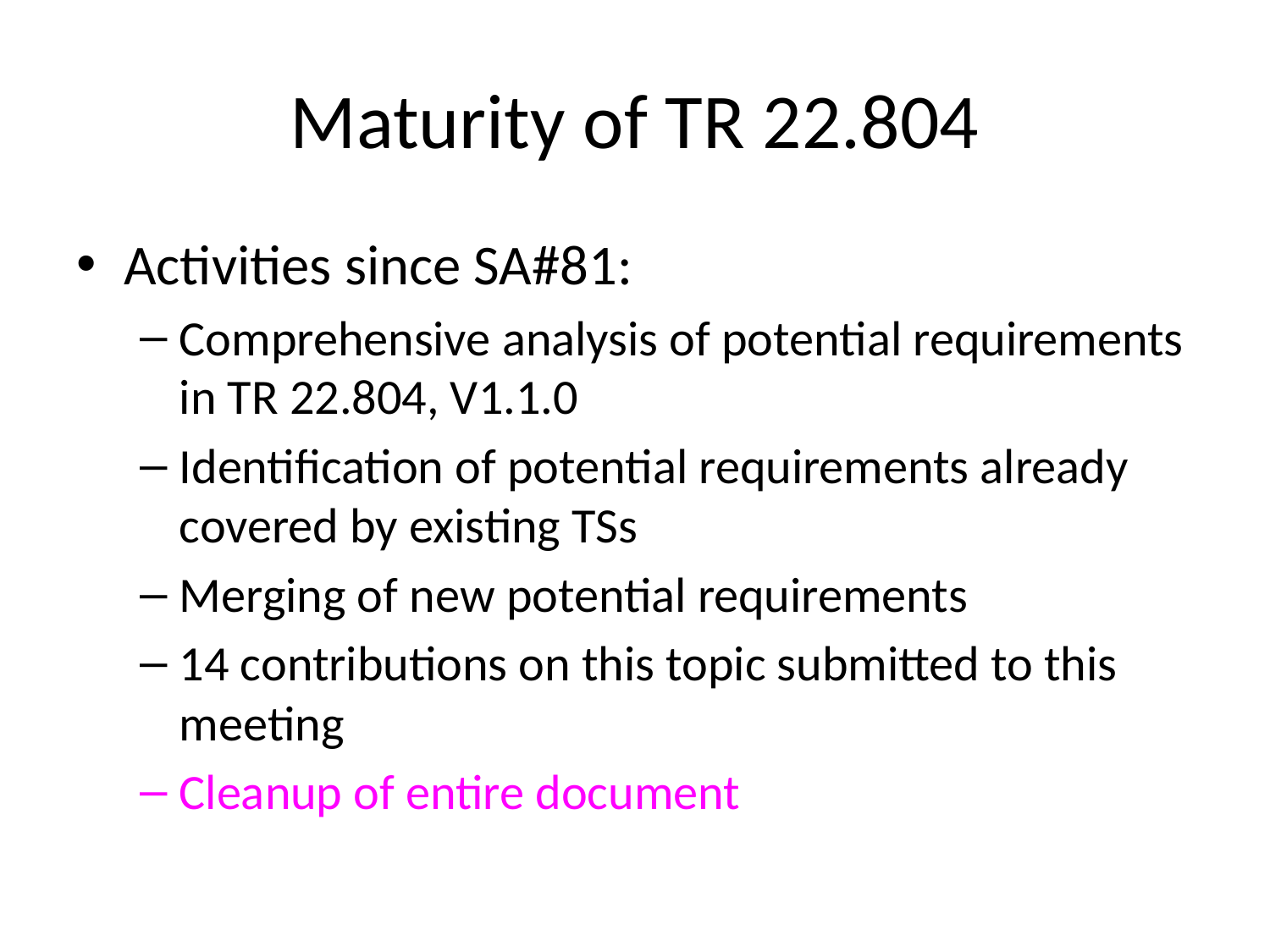

# Maturity of TR 22.804
Activities since SA#81:
Comprehensive analysis of potential requirements in TR 22.804, V1.1.0
Identification of potential requirements already covered by existing TSs
Merging of new potential requirements
14 contributions on this topic submitted to this meeting
Cleanup of entire document